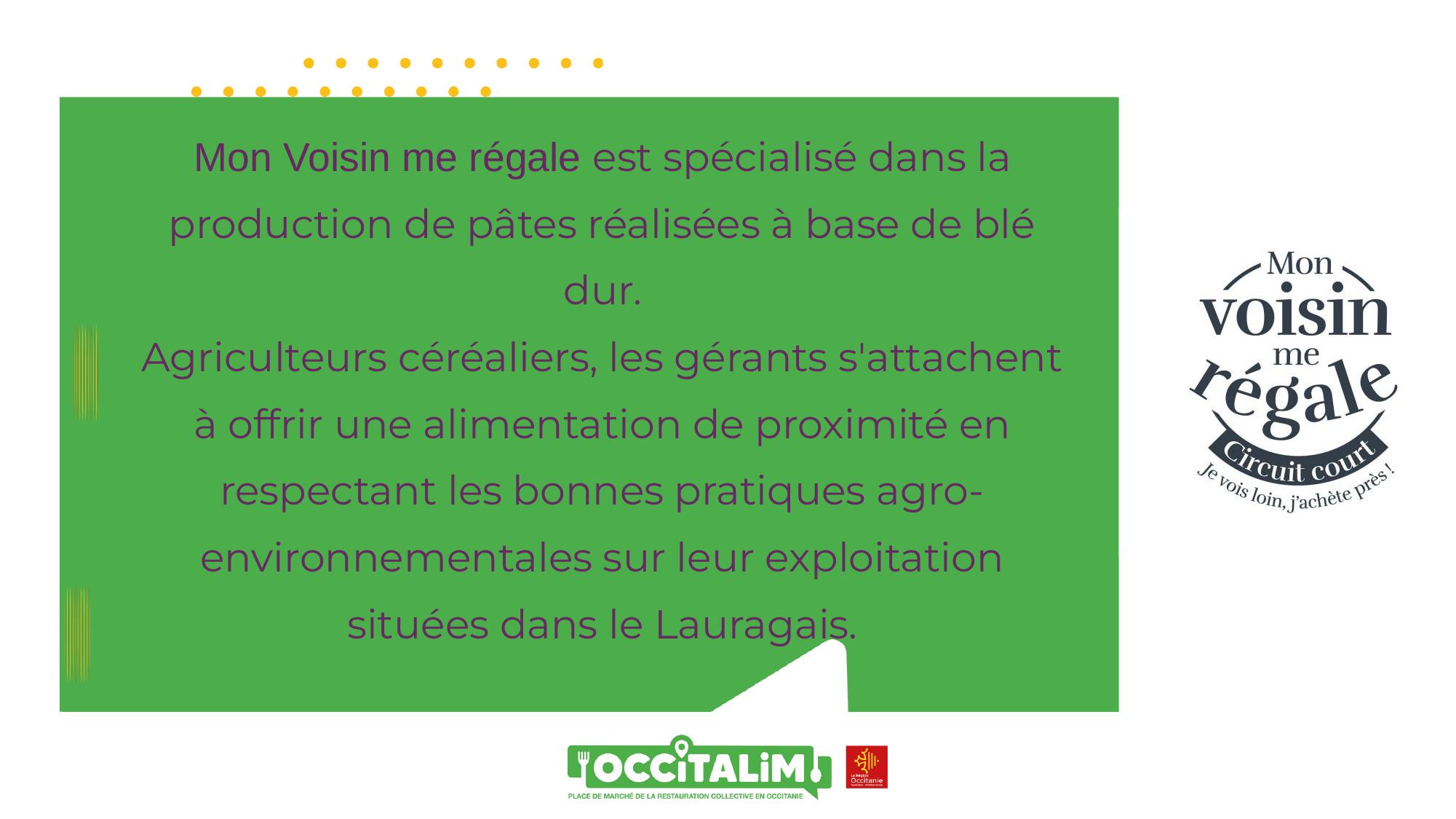

Mon Voisin me régale est spécialisé dans la production de pâtes réalisées à base de blé dur.
Agriculteurs céréaliers, les gérants s'attachent à offrir une alimentation de proximité en respectant les bonnes pratiques agro-environnementales sur leur exploitation situées dans le Lauragais.